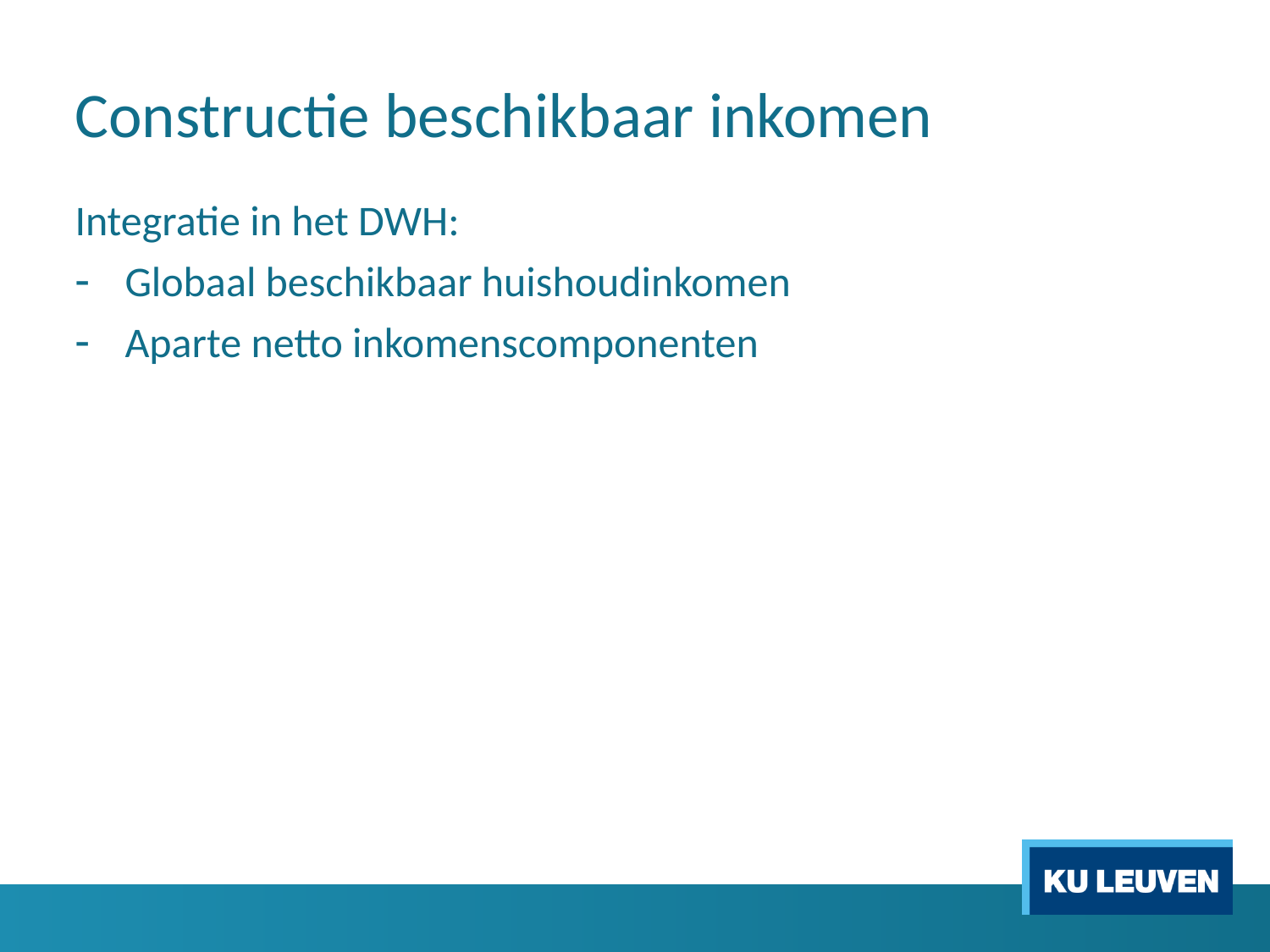

# Constructie beschikbaar inkomen
Integratie in het DWH:
Globaal beschikbaar huishoudinkomen
Aparte netto inkomenscomponenten